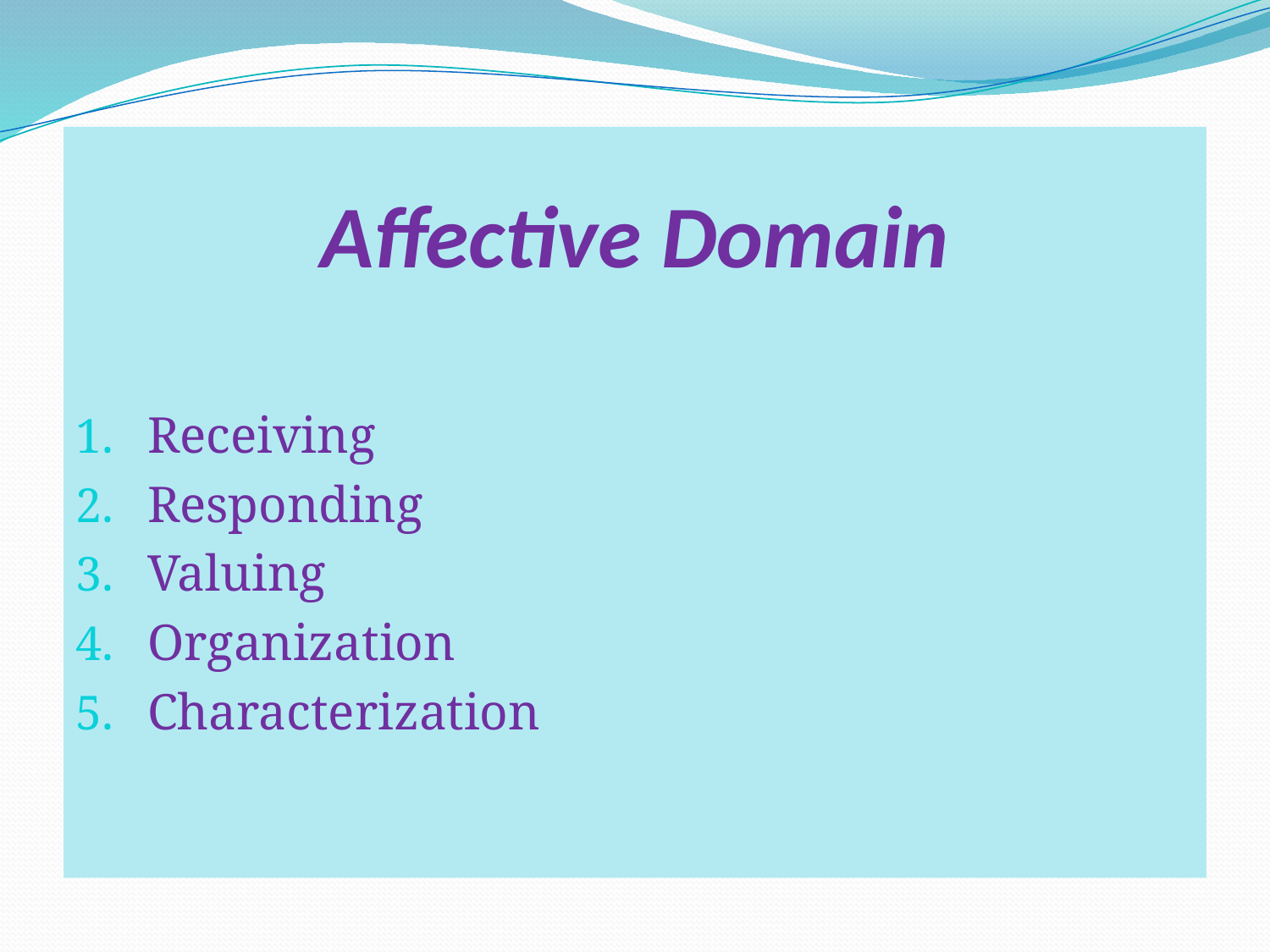

# Affective Domain

Receiving
Responding
Valuing
Organization
Characterization